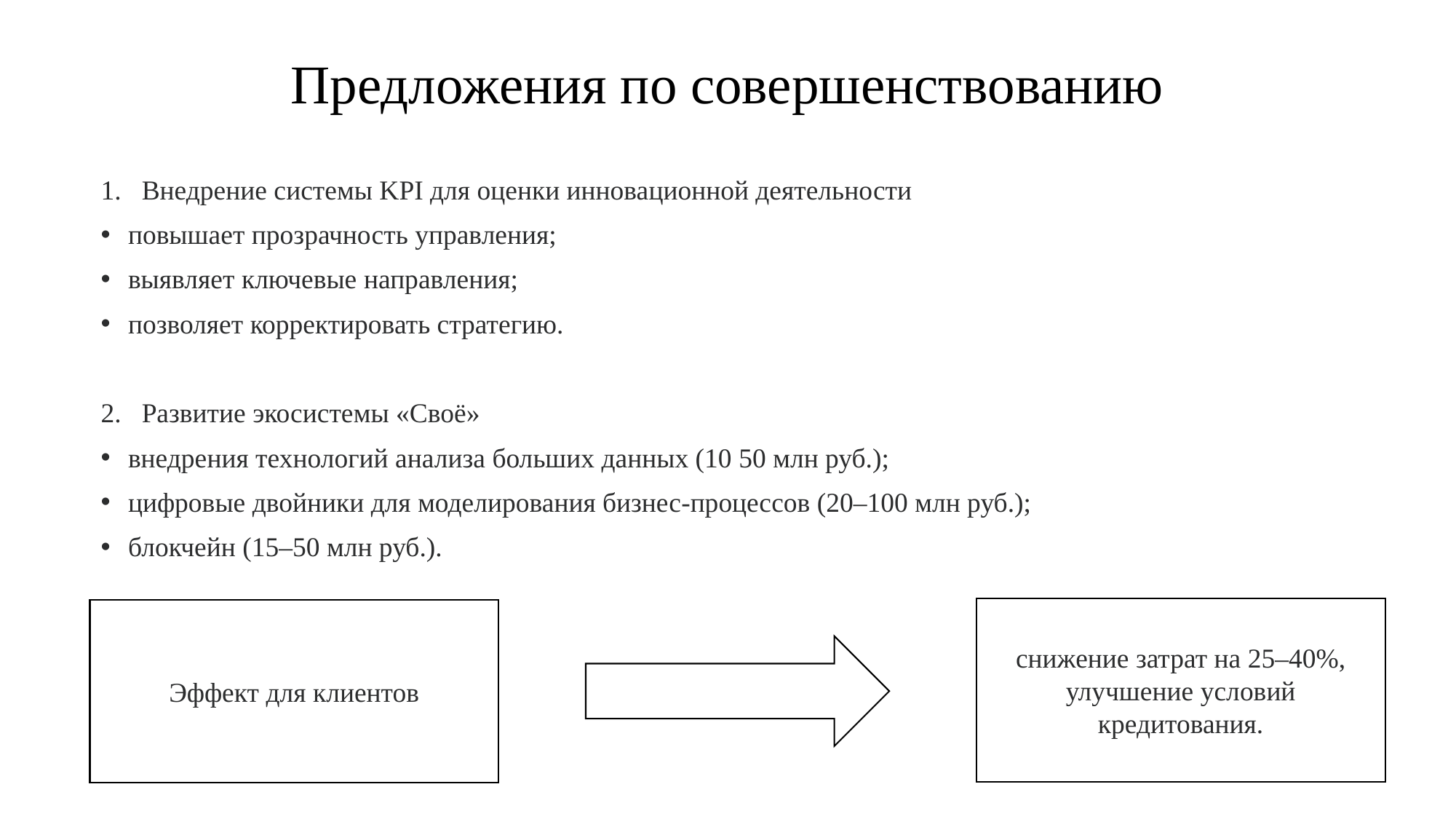

# Предложения по совершенствованию
Внедрение системы KPI для оценки инновационной деятельности
повышает прозрачность управления;
выявляет ключевые направления;
позволяет корректировать стратегию.

Развитие экосистемы «Своё»
внедрения технологий анализа больших данных (10 50 млн руб.);
цифровые двойники для моделирования бизнес-процессов (20–100 млн руб.);
блокчейн (15–50 млн руб.).

снижение затрат на 25–40%, улучшение условий кредитования.
Эффект для клиентов